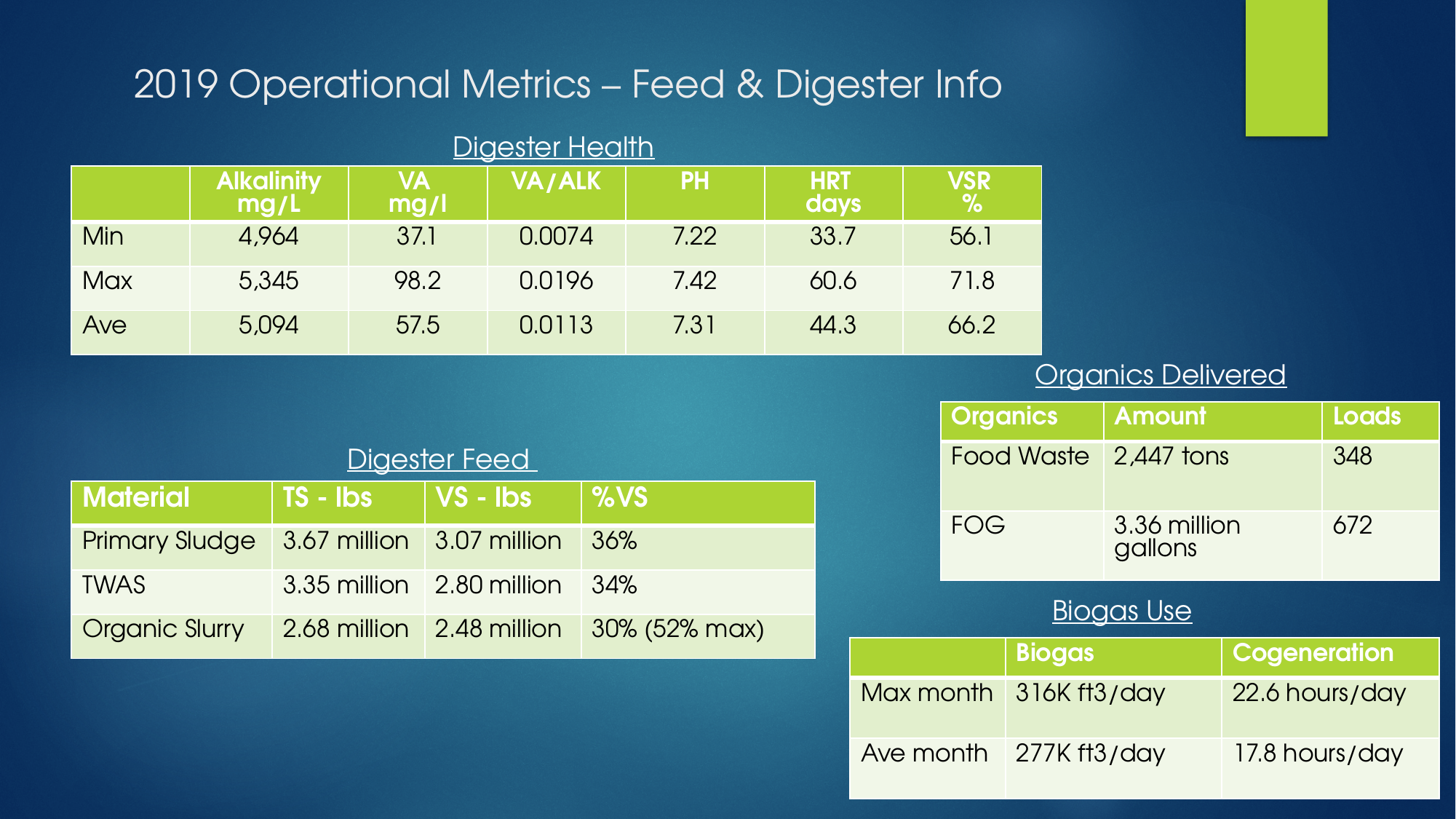

# 2019 Operational Metrics – Feed & Digester Info
Digester Health
|  | Alkalinity mg/L | VA mg/l | VA/ALK | PH | HRT days | VSR % |
| --- | --- | --- | --- | --- | --- | --- |
| Min | 4,964 | 37.1 | 0.0074 | 7.22 | 33.7 | 56.1 |
| Max | 5,345 | 98.2 | 0.0196 | 7.42 | 60.6 | 71.8 |
| Ave | 5,094 | 57.5 | 0.0113 | 7.31 | 44.3 | 66.2 |
Organics Delivered
| Organics | Amount | Loads |
| --- | --- | --- |
| Food Waste | 2,447 tons | 348 |
| FOG | 3.36 million gallons | 672 |
Digester Feed
| Material | TS - lbs | VS - lbs | %VS |
| --- | --- | --- | --- |
| Primary Sludge | 3.67 million | 3.07 million | 36% |
| TWAS | 3.35 million | 2.80 million | 34% |
| Organic Slurry | 2.68 million | 2.48 million | 30% (52% max) |
Biogas Use
|  | Biogas | Cogeneration |
| --- | --- | --- |
| Max month | 316K ft3/day | 22.6 hours/day |
| Ave month | 277K ft3/day | 17.8 hours/day |